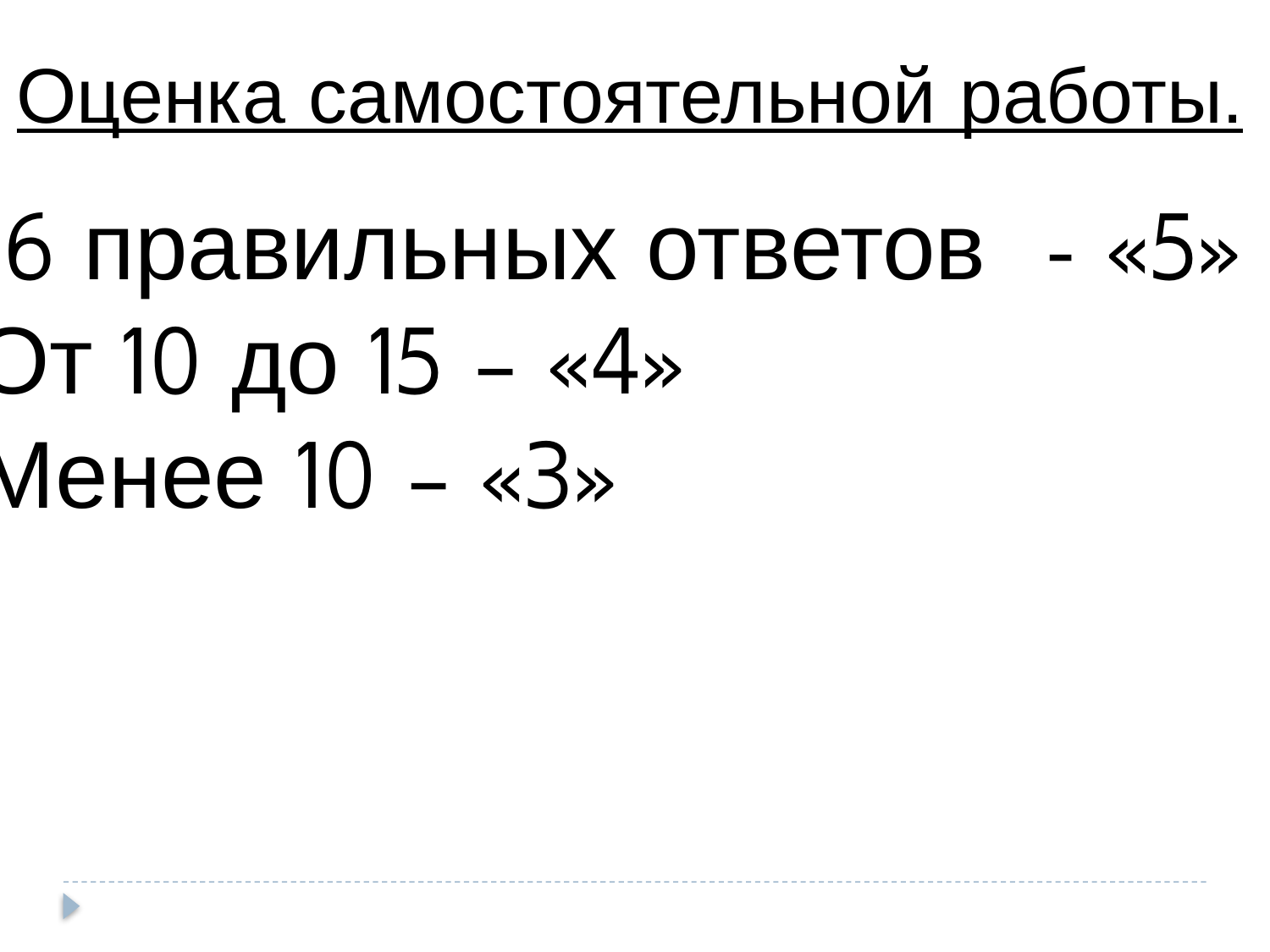

Оценка самостоятельной работы.
16 правильных ответов  - «5»
От 10 до 15 – «4»
Менее 10 – «3»